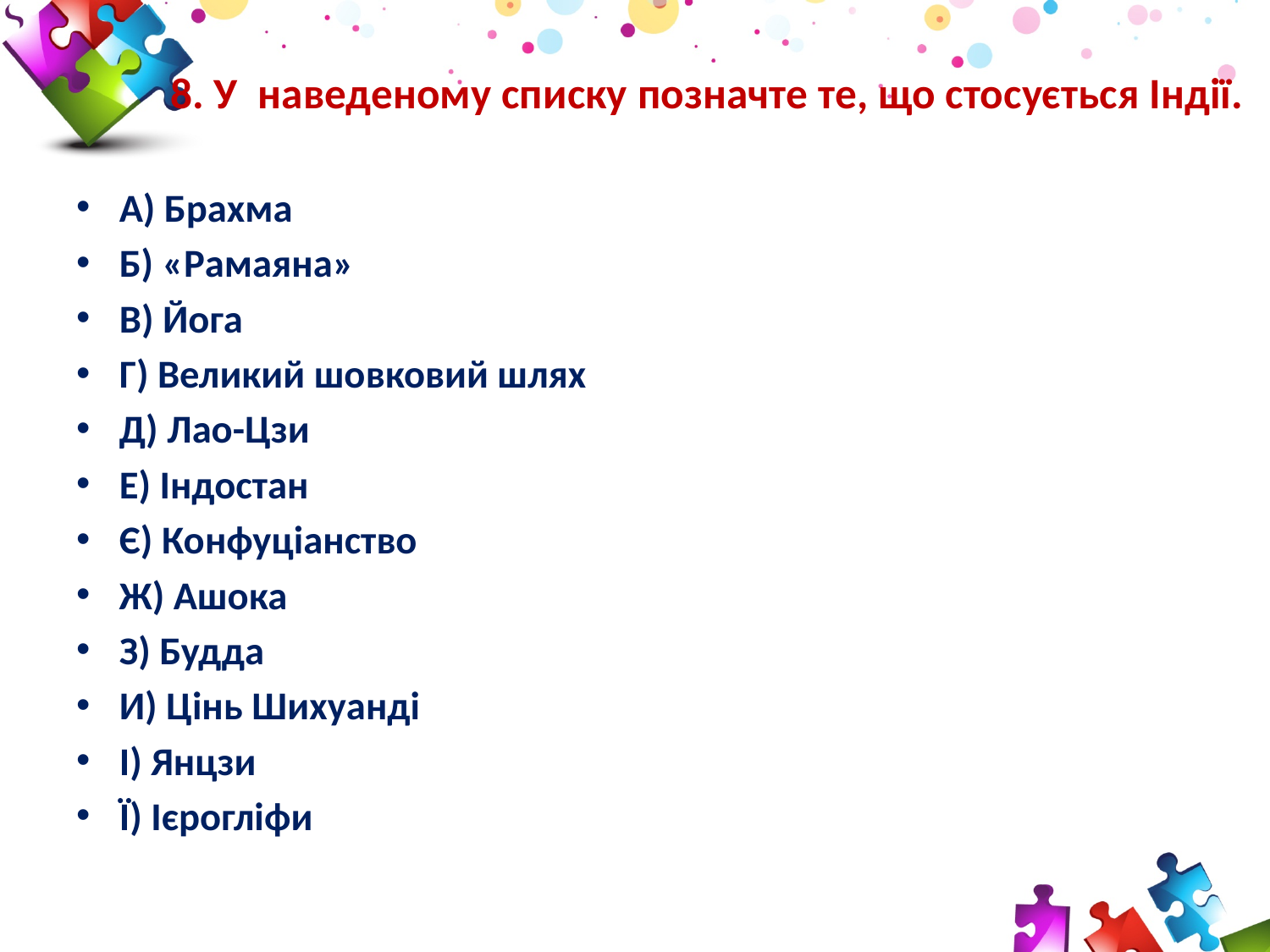

# 8. У  наведеному списку позначте те, що стосується Індії.
А) Брахма
Б) «Рамаяна»
В) Йога
Г) Великий шовковий шлях
Д) Лао-Цзи
Е) Індостан
Є) Конфуціанство
Ж) Ашока
З) Будда
И) Цінь Шихуанді
І) Янцзи
Ї) Ієрогліфи